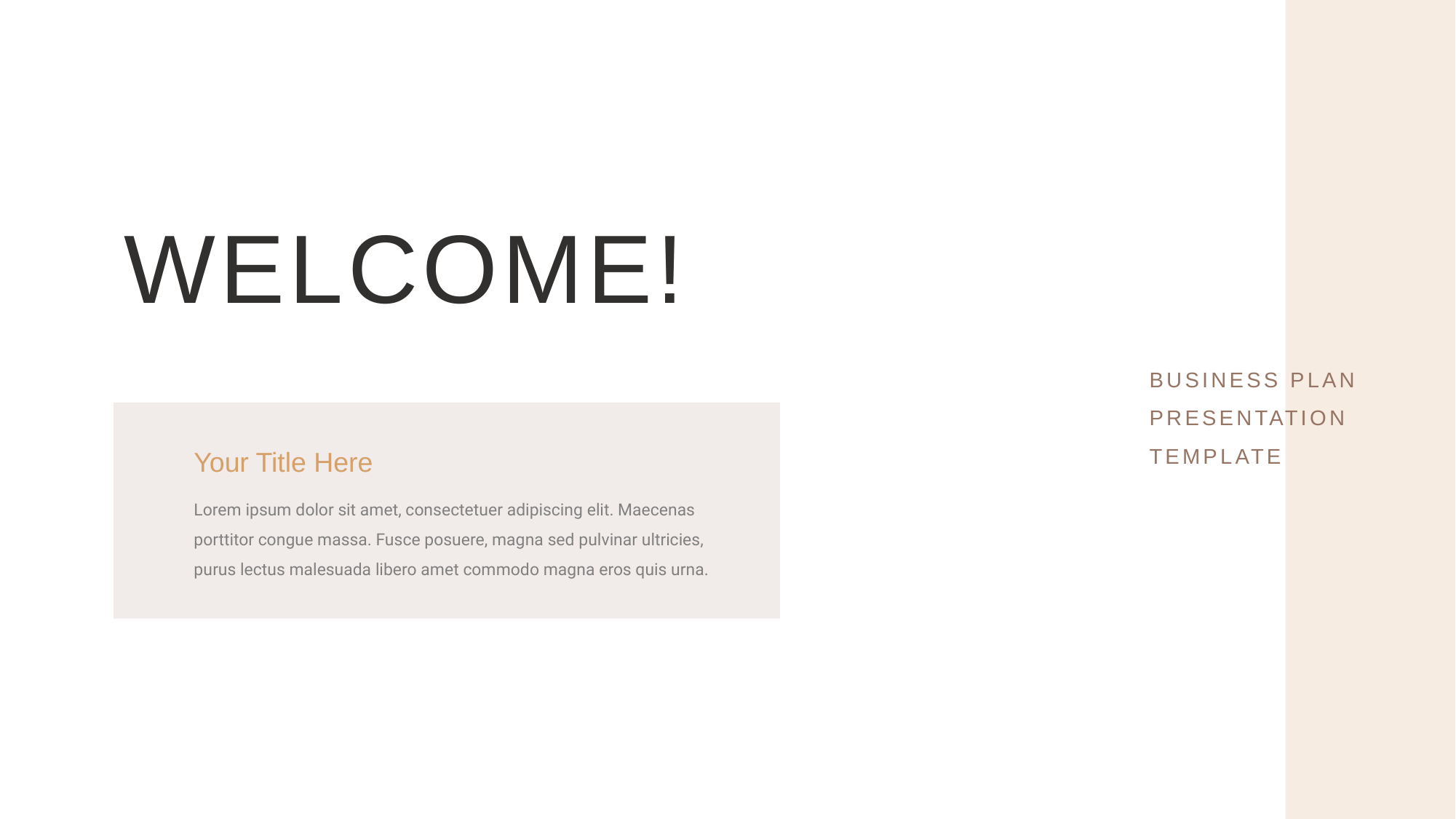

WELCOME!

Your Title Here
Lorem ipsum dolor sit amet, consectetuer adipiscing elit. Maecenas porttitor congue massa. Fusce posuere, magna sed pulvinar ultricies, purus lectus malesuada libero amet commodo magna eros quis urna.
BUSINESS PLAN PRESENTATION TEMPLATE